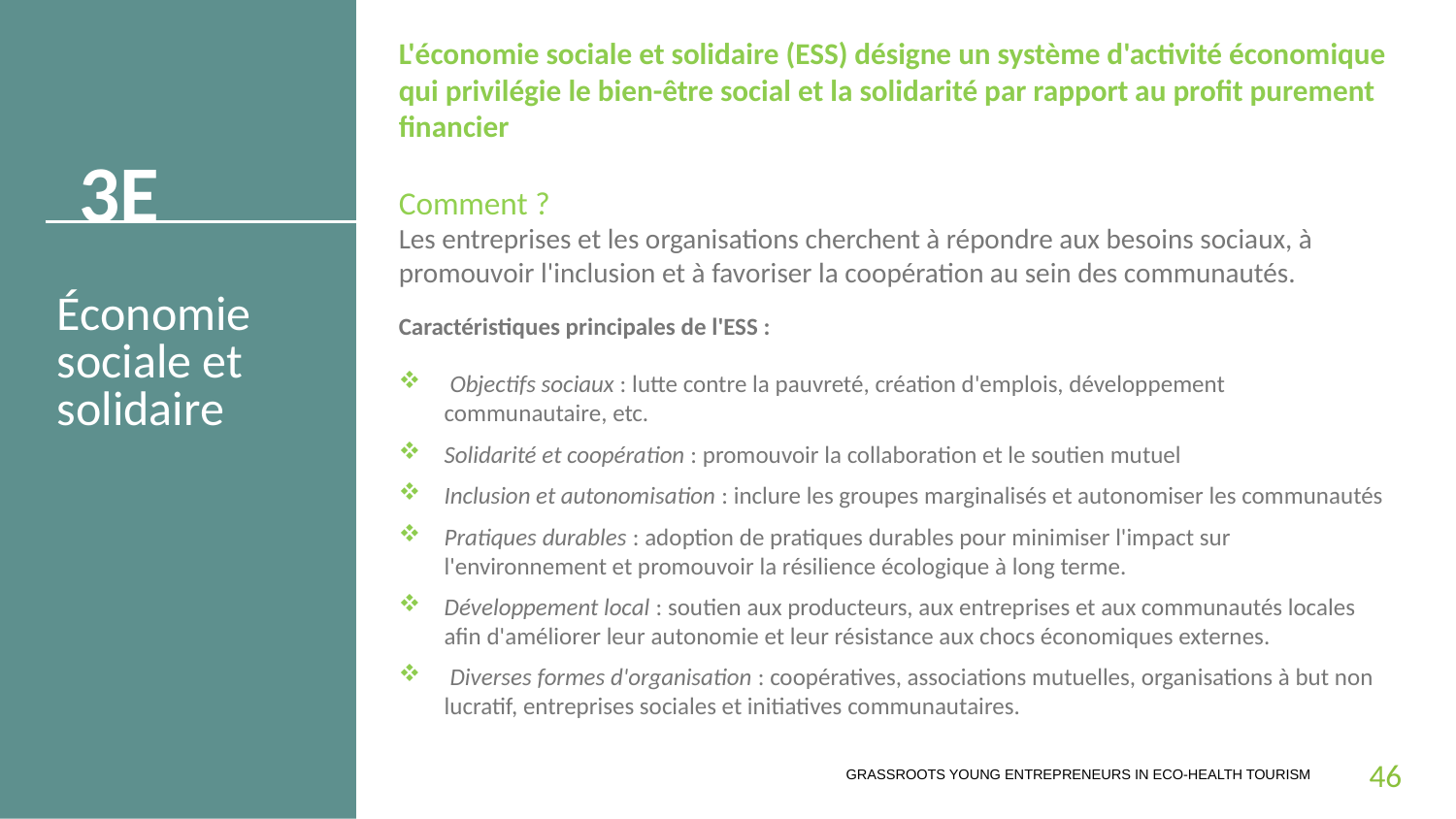

L'économie sociale et solidaire (ESS) désigne un système d'activité économique qui privilégie le bien-être social et la solidarité par rapport au profit purement financier
Comment ?
Les entreprises et les organisations cherchent à répondre aux besoins sociaux, à promouvoir l'inclusion et à favoriser la coopération au sein des communautés.
3E
Économie sociale et solidaire

Caractéristiques principales de l'ESS :

 Objectifs sociaux : lutte contre la pauvreté, création d'emplois, développement communautaire, etc.
Solidarité et coopération : promouvoir la collaboration et le soutien mutuel
Inclusion et autonomisation : inclure les groupes marginalisés et autonomiser les communautés
Pratiques durables : adoption de pratiques durables pour minimiser l'impact sur l'environnement et promouvoir la résilience écologique à long terme.
Développement local : soutien aux producteurs, aux entreprises et aux communautés locales afin d'améliorer leur autonomie et leur résistance aux chocs économiques externes.
 Diverses formes d'organisation : coopératives, associations mutuelles, organisations à but non lucratif, entreprises sociales et initiatives communautaires.
46
GRASSROOTS YOUNG ENTREPRENEURS IN ECO-HEALTH TOURISM